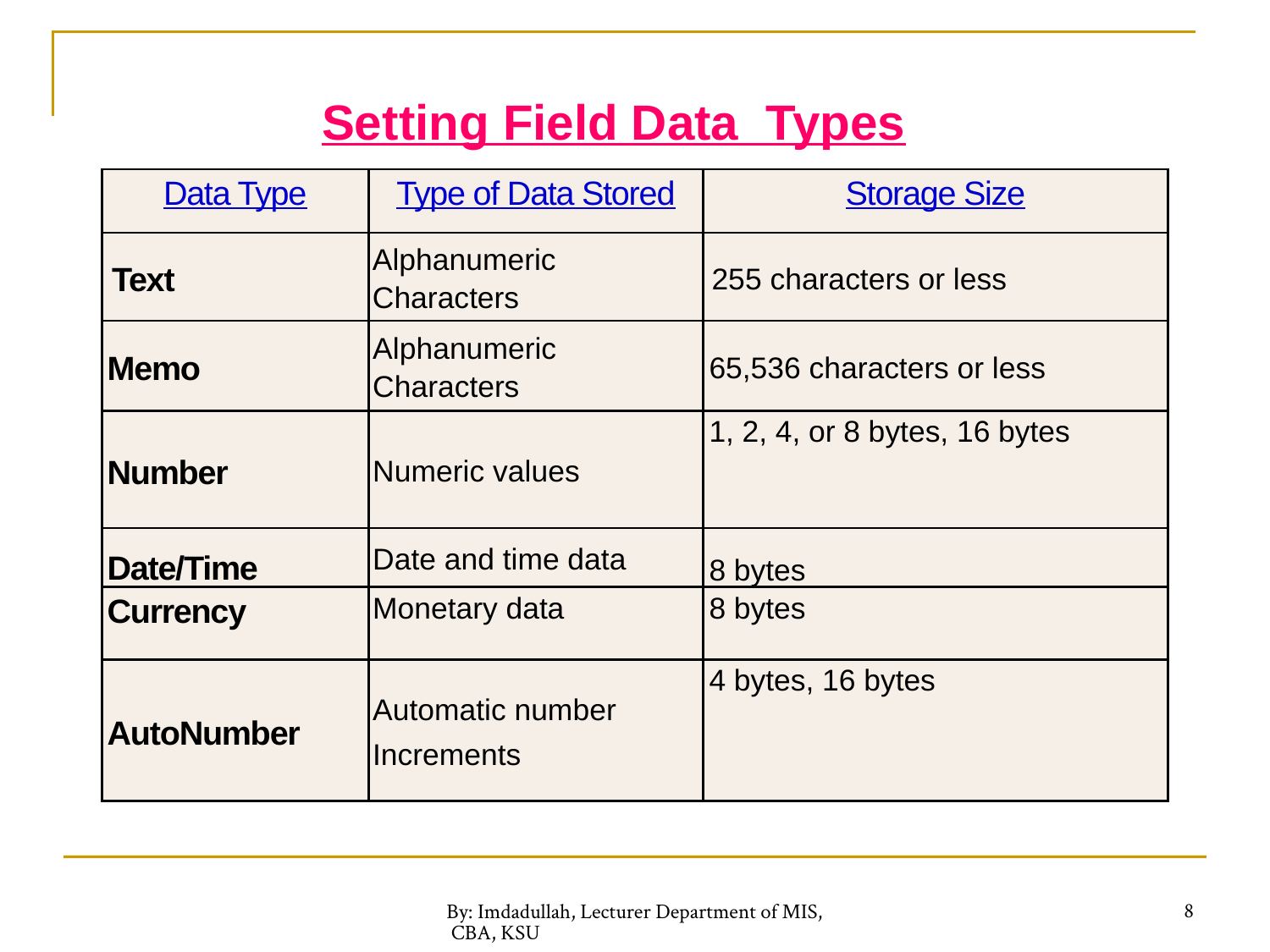

Setting Field Data  Types
| Data Type | Type of Data Stored | Storage Size |
| --- | --- | --- |
| Text | Alphanumeric Characters | 255 characters or less |
| Memo | Alphanumeric Characters | 65,536 characters or less |
| Number | Numeric values | 1, 2, 4, or 8 bytes, 16 bytes |
| Date/Time | Date and time data | 8 bytes |
| Currency | Monetary data | 8 bytes |
| AutoNumber | Automatic number Increments | 4 bytes, 16 bytes |
8
By: Imdadullah, Lecturer Department of MIS, CBA, KSU